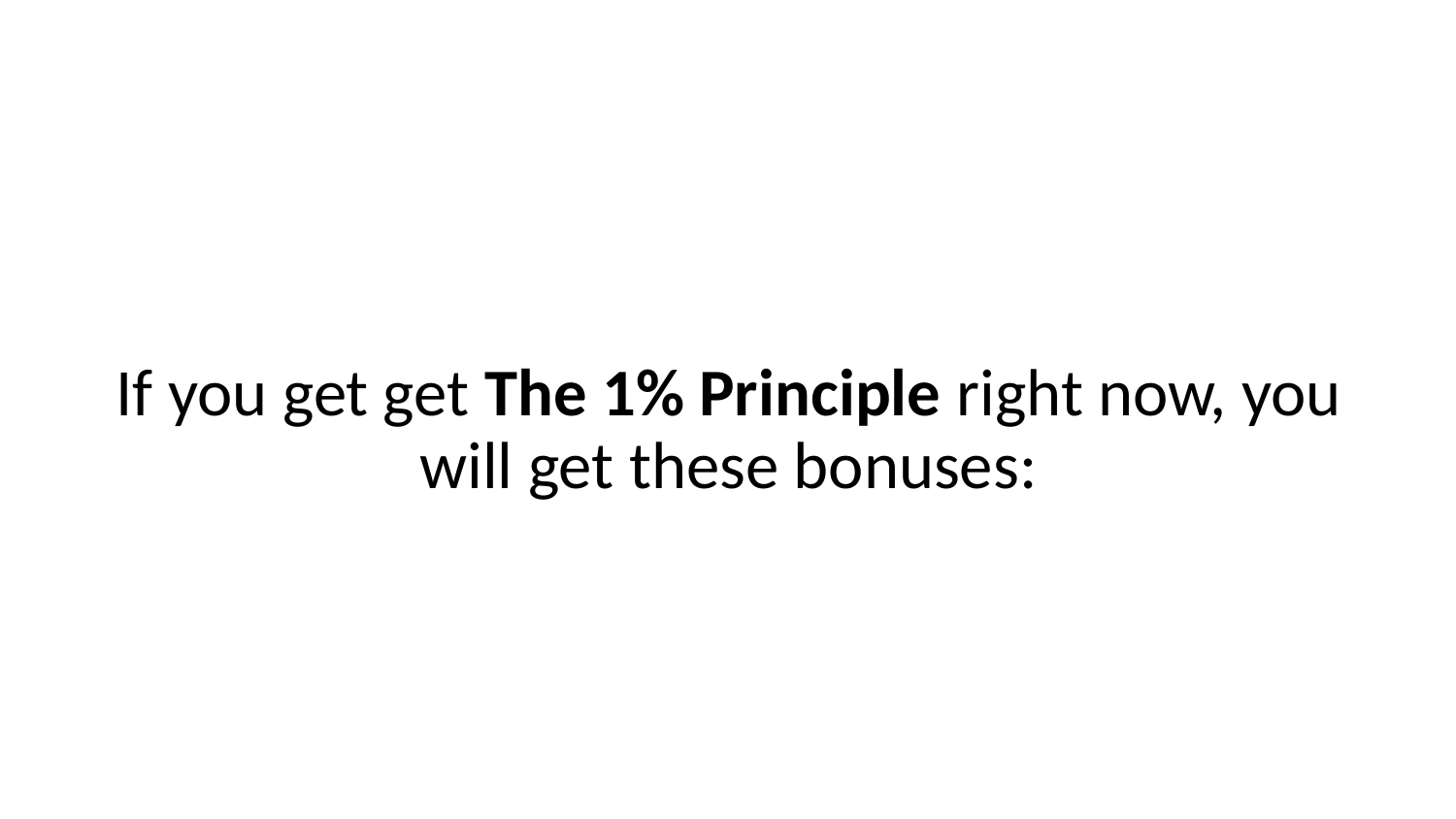

If you get get The 1% Principle right now, you will get these bonuses: